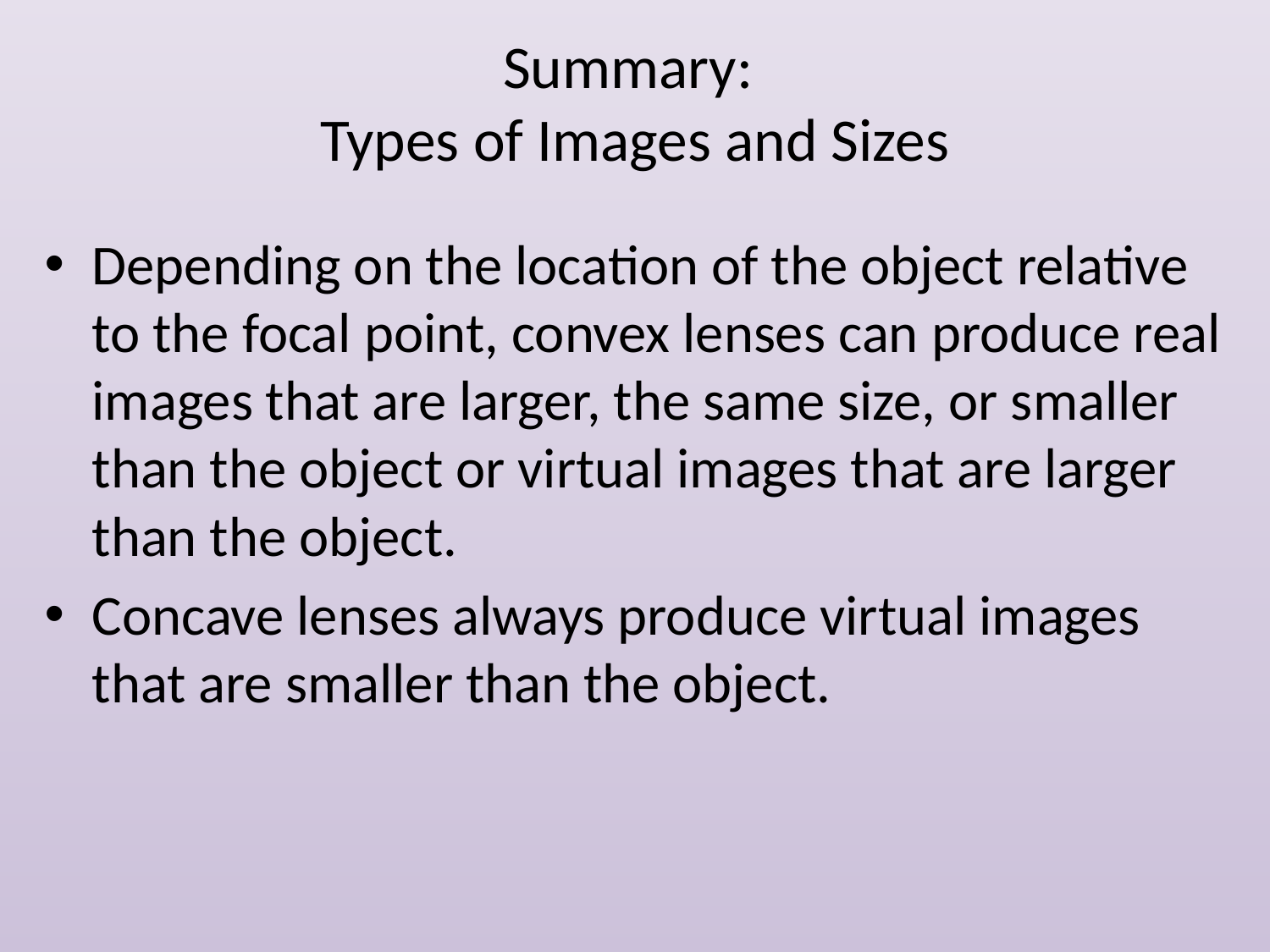

# Summary: Types of Images and Sizes
Depending on the location of the object relative to the focal point, convex lenses can produce real images that are larger, the same size, or smaller than the object or virtual images that are larger than the object.
Concave lenses always produce virtual images that are smaller than the object.